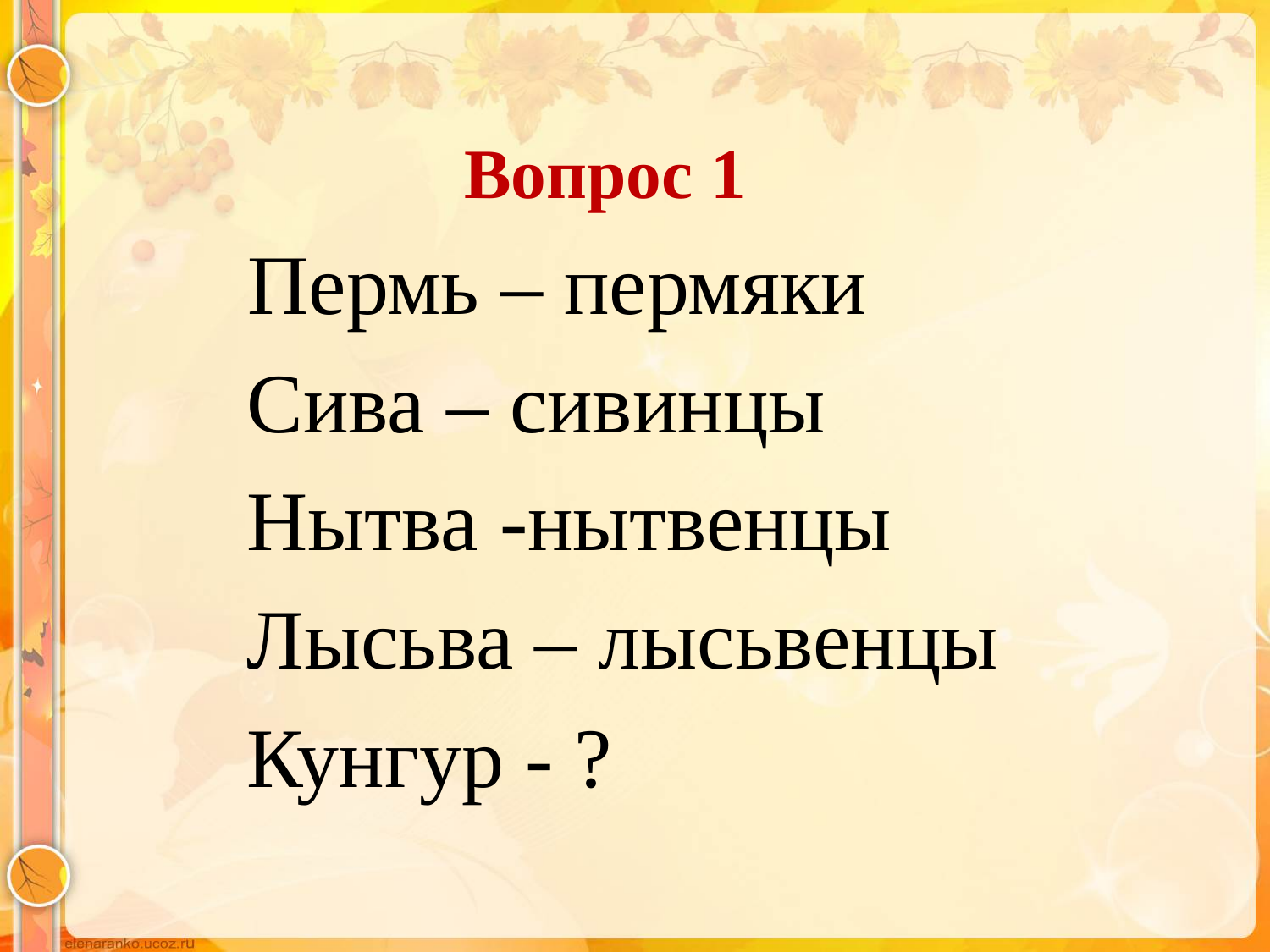

Вопрос 1
            Пермь – пермяки
        Сива – сивинцы
        Нытва -нытвенцы
        Лысьва – лысьвенцы
        Кунгур - ?